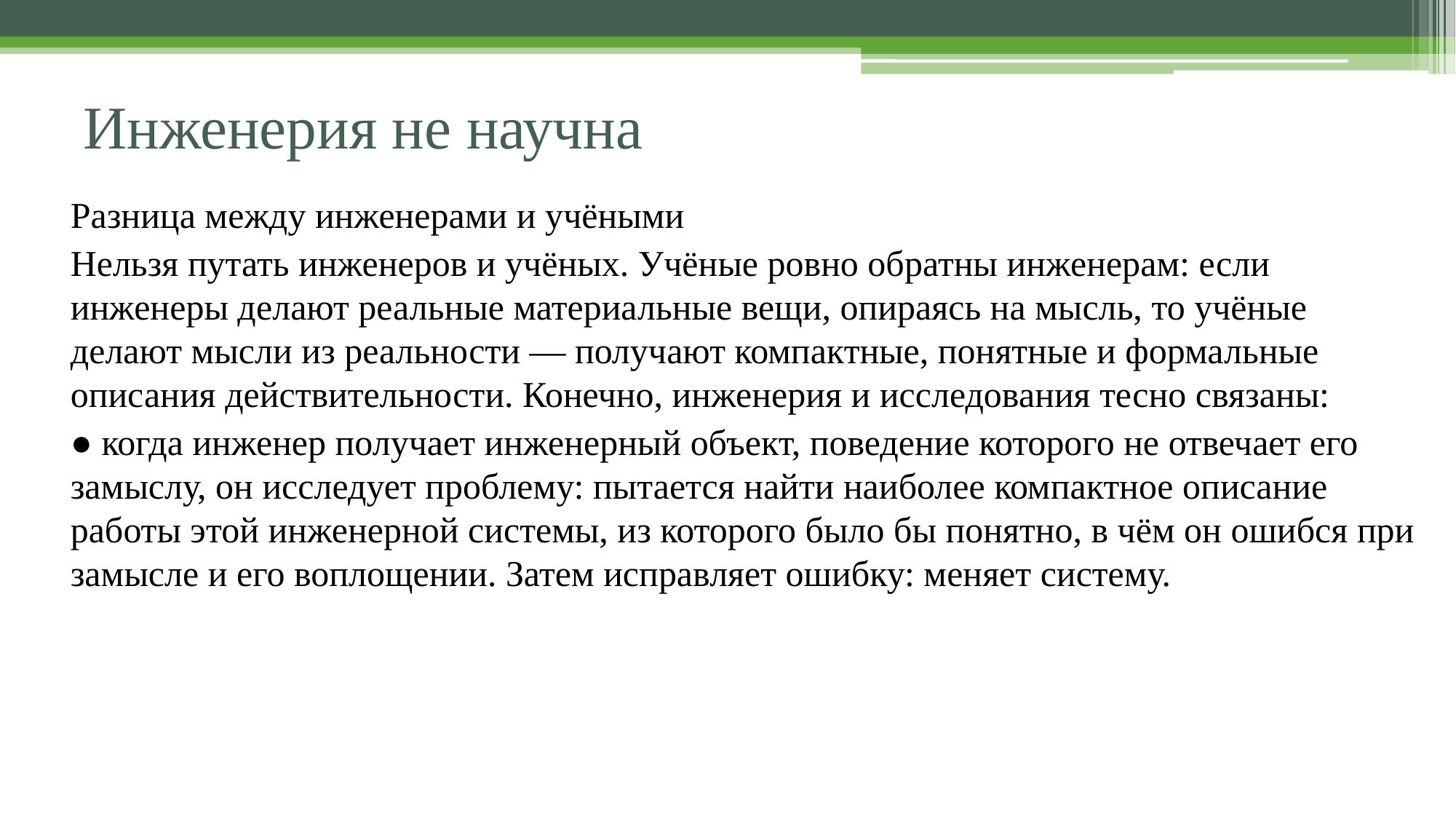

# Инженерия не научна
Разница между инженерами и учёными
Нельзя путать инженеров и учёных. Учёные ровно обратны инженерам: если инженеры делают реальные материальные вещи, опираясь на мысль, то учёные делают мысли из реальности — получают компактные, понятные и формальные описания действительности. Конечно, инженерия и исследования тесно связаны:
● когда инженер получает инженерный объект, поведение которого не отвечает его замыслу, он исследует проблему: пытается найти наиболее компактное описание работы этой инженерной системы, из которого было бы понятно, в чём он ошибся при замысле и его воплощении. Затем исправляет ошибку: меняет систему.